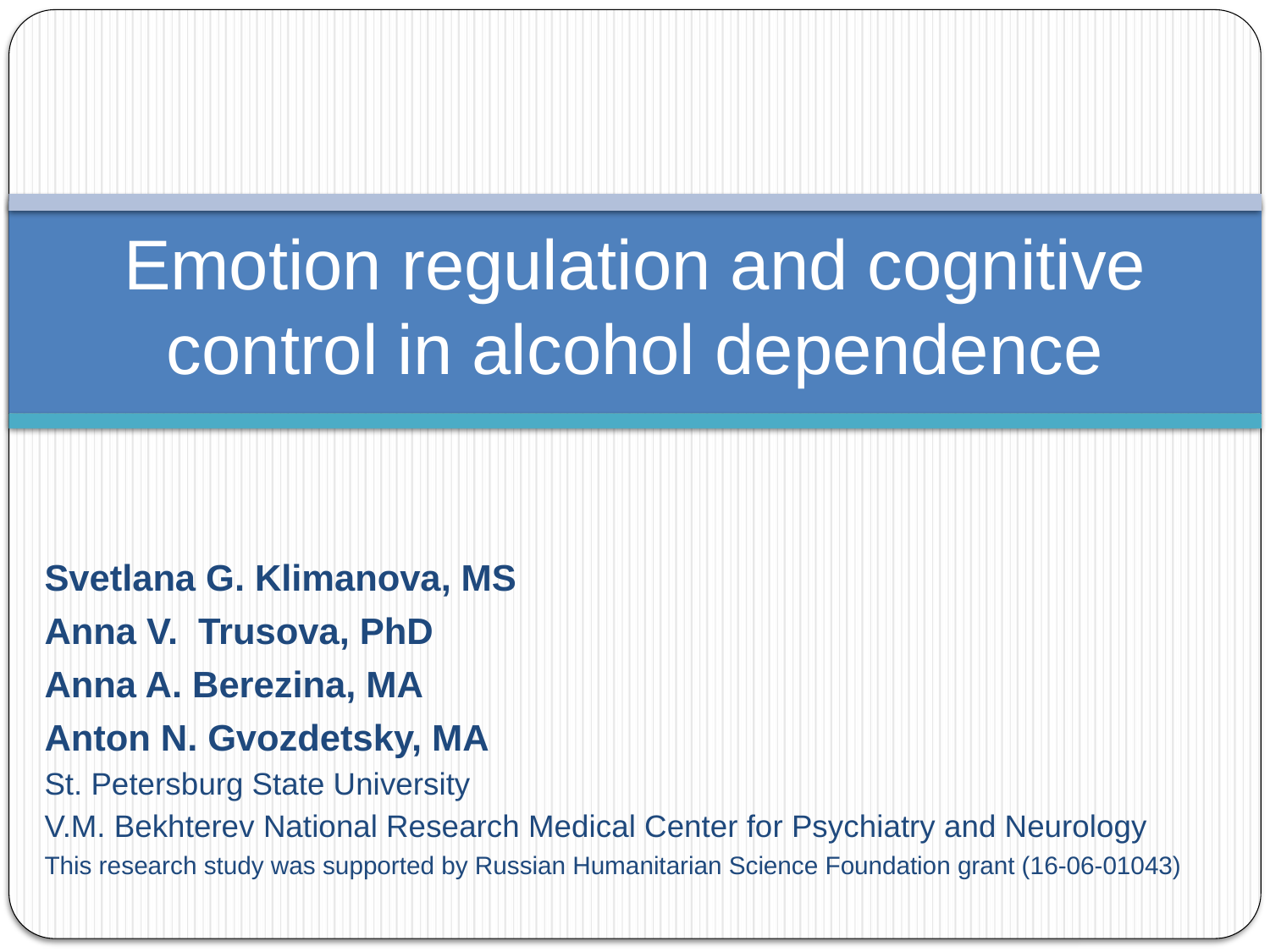

# Emotion regulation and cognitive control in alcohol dependence
Svetlana G. Klimanova, MS
Anna V.  Trusova, PhD
Anna A. Berezina, MA
Anton N. Gvozdetsky, MA
St. Petersburg State University
V.M. Bekhterev National Research Medical Center for Psychiatry and Neurology
This research study was supported by Russian Humanitarian Science Foundation grant (16-06-01043)